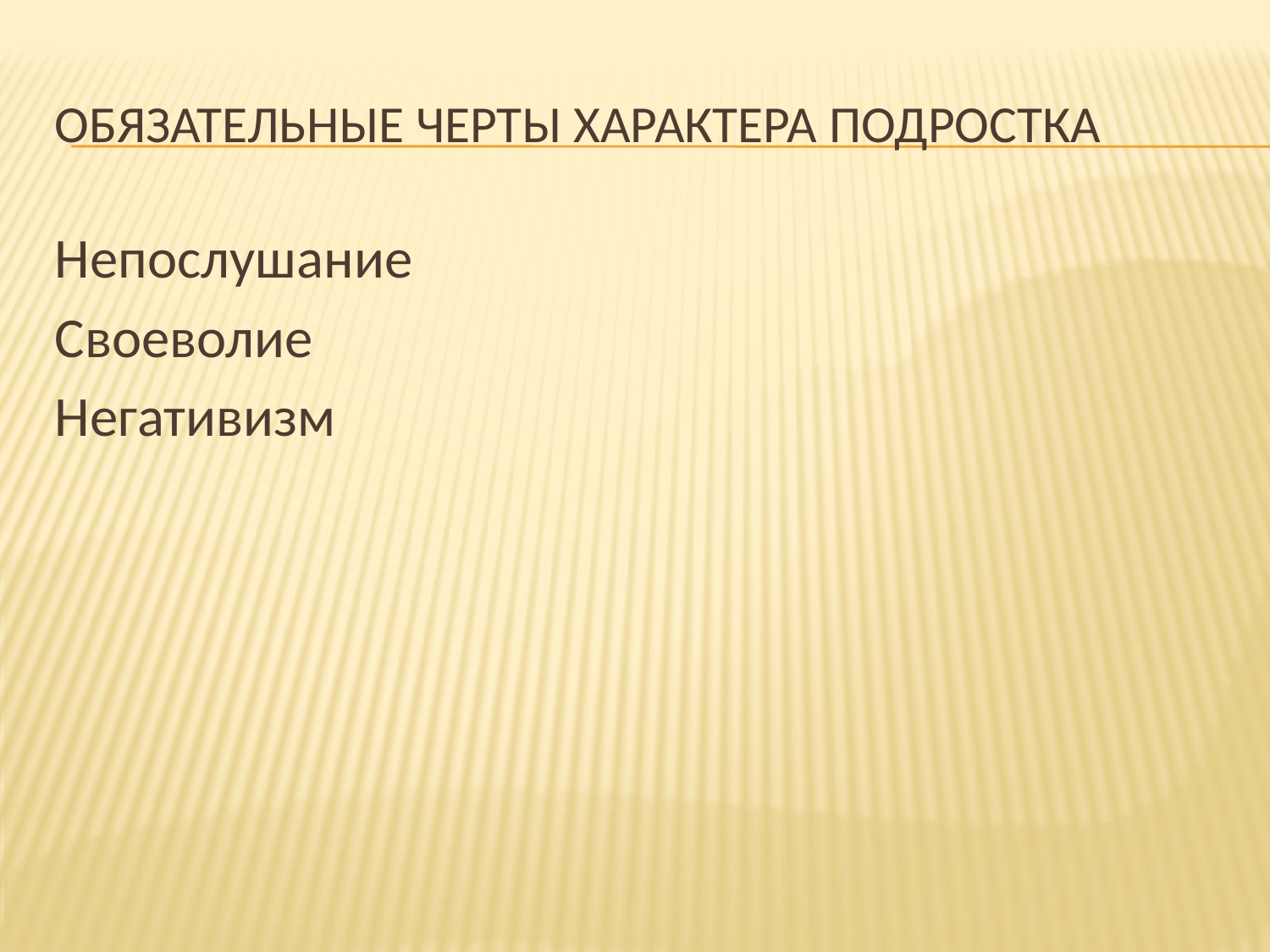

# Обязательные черты характера подростка
Непослушание
Своеволие
Негативизм